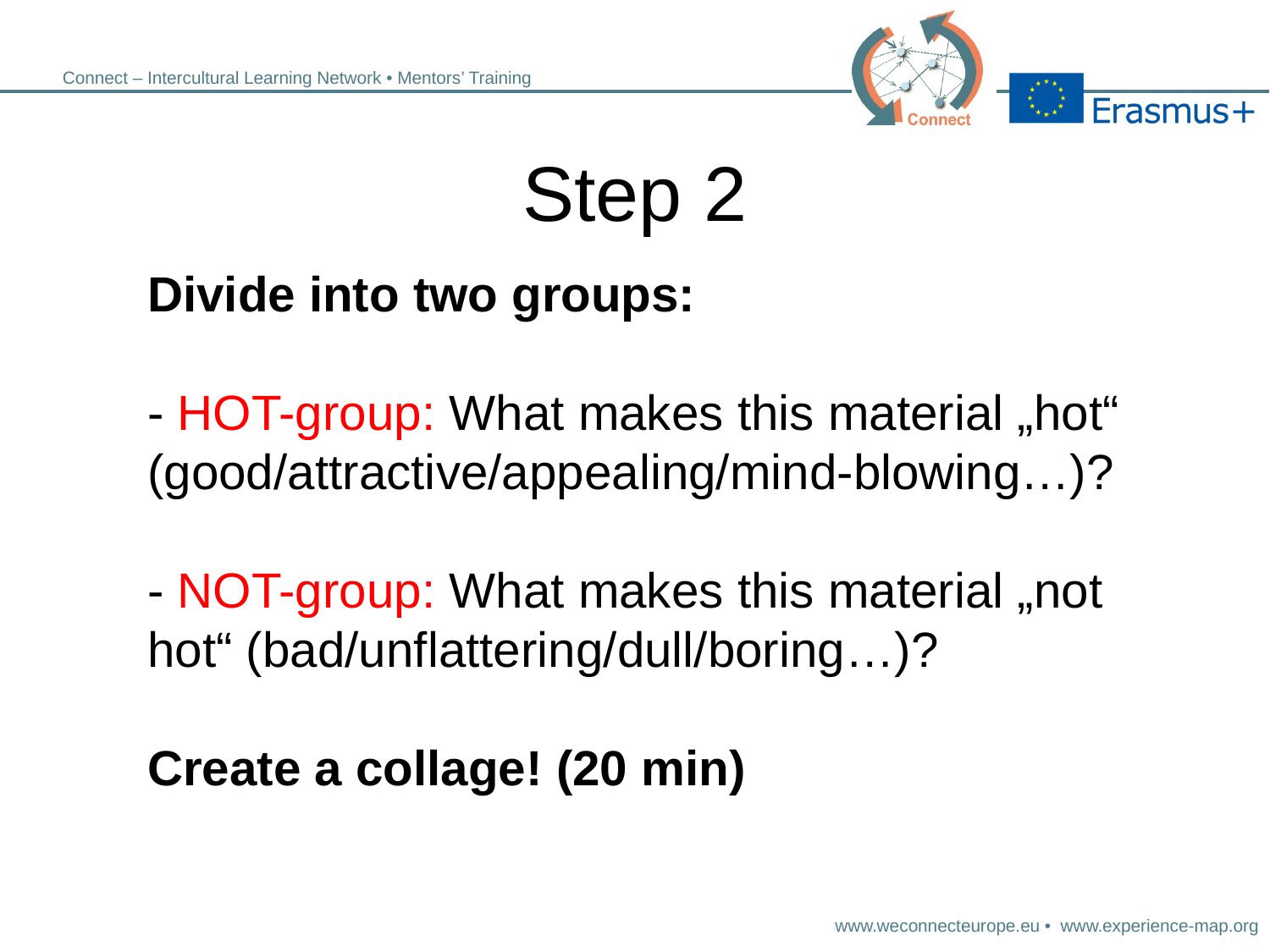

# Step 2
Divide into two groups:

- HOT-group: What makes this material „hot“ (good/attractive/appealing/mind-blowing…)?

- NOT-group: What makes this material „not hot“ (bad/unflattering/dull/boring…)?

Create a collage! (20 min)